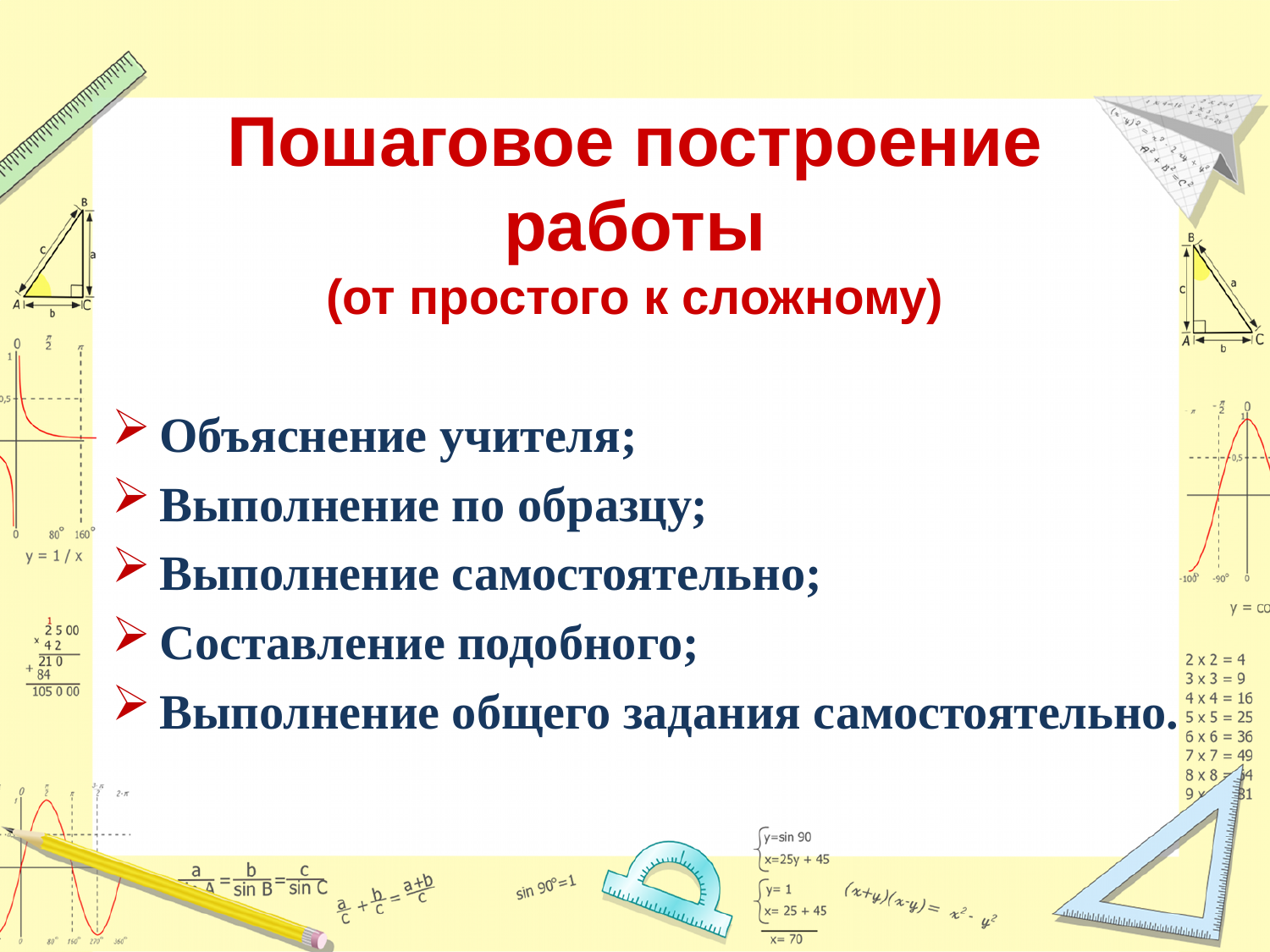

# Пошаговое построение работы (от простого к сложному)
Объяснение учителя;
Выполнение по образцу;
Выполнение самостоятельно;
Составление подобного;
Выполнение общего задания самостоятельно.